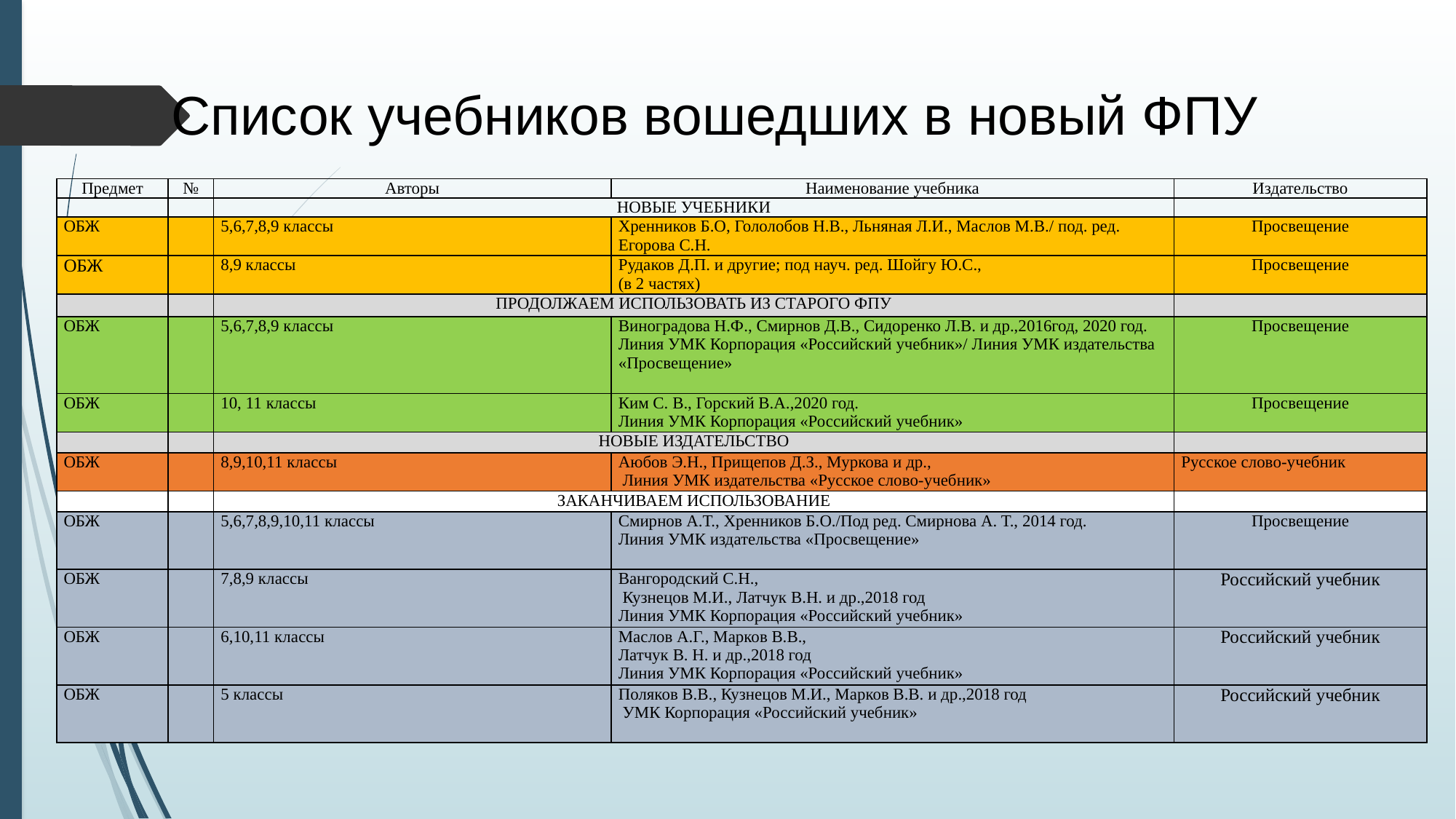

# Список учебников вошедших в новый ФПУ
| Предмет | № | Авторы | Наименование учебника | Издательство |
| --- | --- | --- | --- | --- |
|  |  | НОВЫЕ УЧЕБНИКИ |  |  |
| ОБЖ |  | 5,6,7,8,9 классы | Хренников Б.О, Гололобов Н.В., Льняная Л.И., Маслов М.В./ под. ред. Егорова С.Н. | Просвещение |
| ОБЖ |  | 8,9 классы | Рудаков Д.П. и другие; под науч. ред. Шойгу Ю.С., (в 2 частях) | Просвещение |
|  |  | ПРОДОЛЖАЕМ ИСПОЛЬЗОВАТЬ ИЗ СТАРОГО ФПУ |  |  |
| ОБЖ |  | 5,6,7,8,9 классы | Виноградова Н.Ф., Смирнов Д.В., Сидоренко Л.В. и др.,2016год, 2020 год. Линия УМК Корпорация «Российский учебник»/ Линия УМК издательства «Просвещение» | Просвещение |
| ОБЖ |  | 10, 11 классы | Ким С. В., Горский В.А.,2020 год. Линия УМК Корпорация «Российский учебник» | Просвещение |
|  |  | НОВЫЕ ИЗДАТЕЛЬСТВО |  |  |
| ОБЖ |  | 8,9,10,11 классы | Аюбов Э.Н., Прищепов Д.З., Муркова и др., Линия УМК издательства «Русское слово-учебник» | Русское слово-учебник |
|  |  | ЗАКАНЧИВАЕМ ИСПОЛЬЗОВАНИЕ |  |  |
| ОБЖ |  | 5,6,7,8,9,10,11 классы | Смирнов А.Т., Хренников Б.О./Под ред. Смирнова А. Т., 2014 год. Линия УМК издательства «Просвещение» | Просвещение |
| ОБЖ |  | 7,8,9 классы | Вангородский С.Н., Кузнецов М.И., Латчук В.Н. и др.,2018 год Линия УМК Корпорация «Российский учебник» | Российский учебник |
| ОБЖ |  | 6,10,11 классы | Маслов А.Г., Марков В.В., Латчук В. Н. и др.,2018 год Линия УМК Корпорация «Российский учебник» | Российский учебник |
| ОБЖ |  | 5 классы | Поляков В.В., Кузнецов М.И., Марков В.В. и др.,2018 год УМК Корпорация «Российский учебник» | Российский учебник |